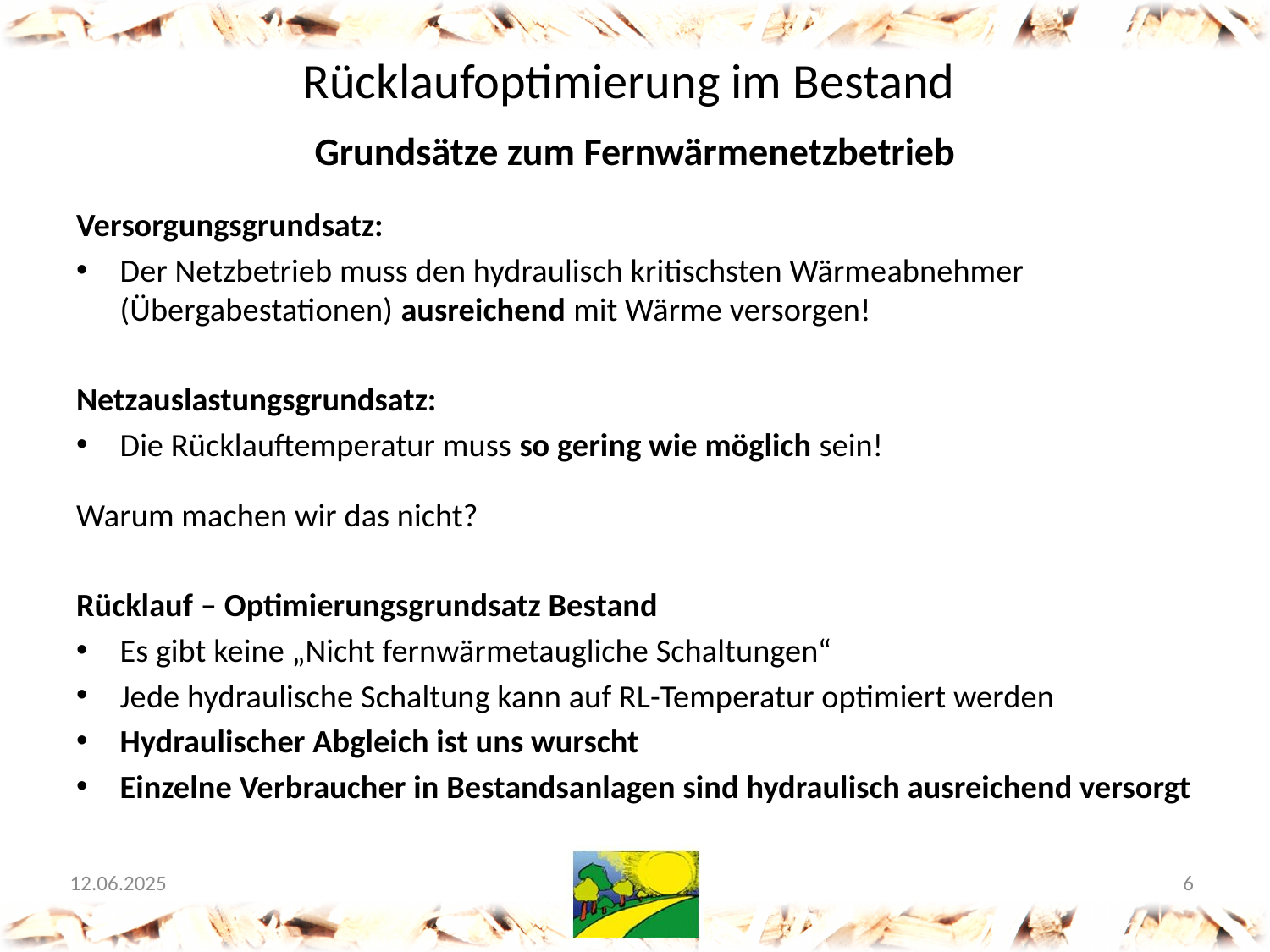

# Rücklaufoptimierung im Bestand
Grundsätze zum Fernwärmenetzbetrieb

Versorgungsgrundsatz:
Der Netzbetrieb muss den hydraulisch kritischsten Wärmeabnehmer (Übergabestationen) ausreichend mit Wärme versorgen!

Netzauslastungsgrundsatz:
Die Rücklauftemperatur muss so gering wie möglich sein!

Warum machen wir das nicht?

Rücklauf – Optimierungsgrundsatz Bestand
Es gibt keine „Nicht fernwärmetaugliche Schaltungen“
Jede hydraulische Schaltung kann auf RL-Temperatur optimiert werden
Hydraulischer Abgleich ist uns wurscht
Einzelne Verbraucher in Bestandsanlagen sind hydraulisch ausreichend versorgt
12.06.2025
6